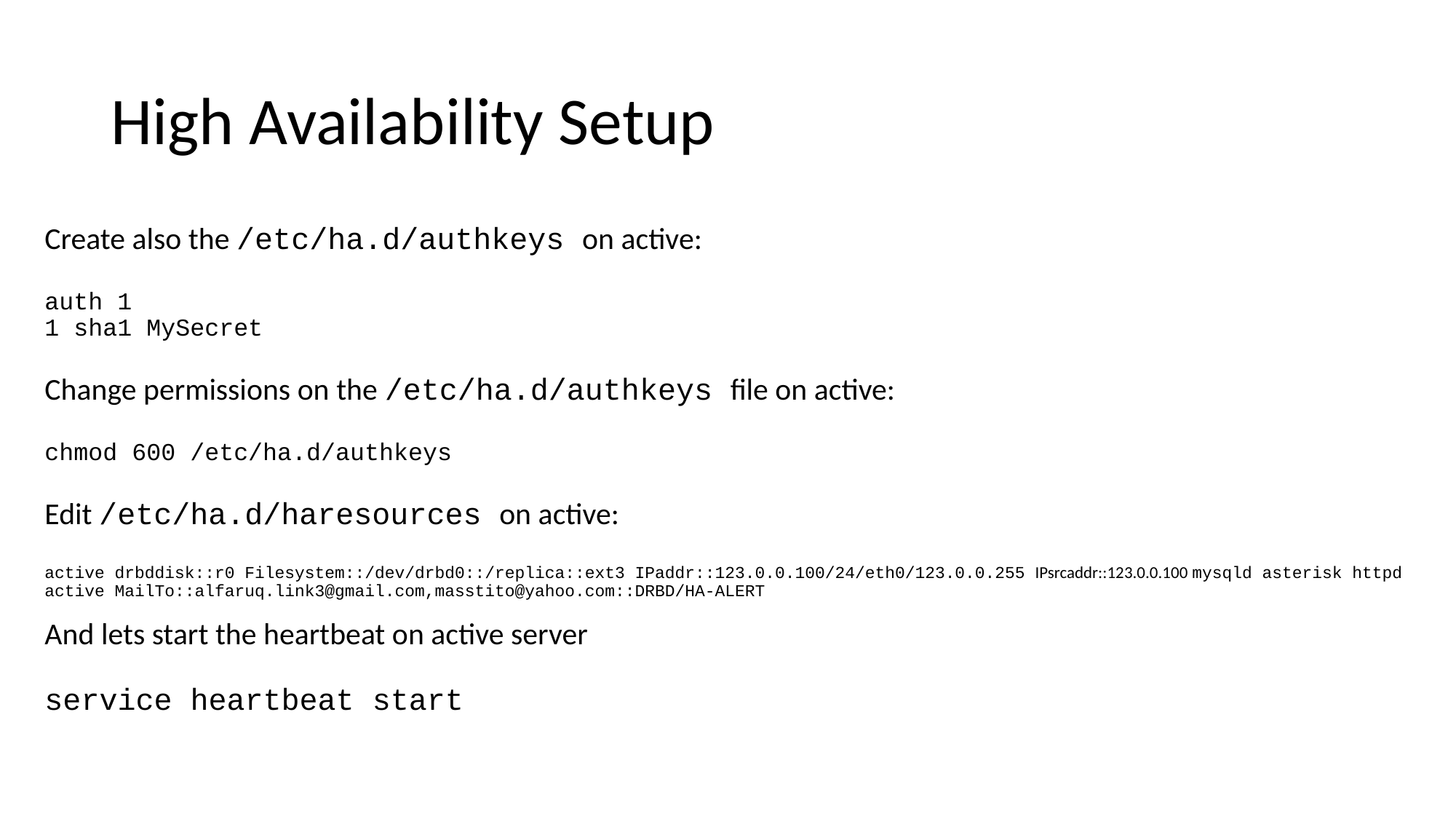

# High Availability Setup
Create also the /etc/ha.d/authkeys on active:

auth 1
1 sha1 MySecret

Change permissions on the /etc/ha.d/authkeys file on active:

chmod 600 /etc/ha.d/authkeys

Edit /etc/ha.d/haresources on active:

active drbddisk::r0 Filesystem::/dev/drbd0::/replica::ext3 IPaddr::123.0.0.100/24/eth0/123.0.0.255 IPsrcaddr::123.0.0.100 mysqld asterisk httpd
active MailTo::alfaruq.link3@gmail.com,masstito@yahoo.com::DRBD/HA-ALERT

And lets start the heartbeat on active server

service heartbeat start